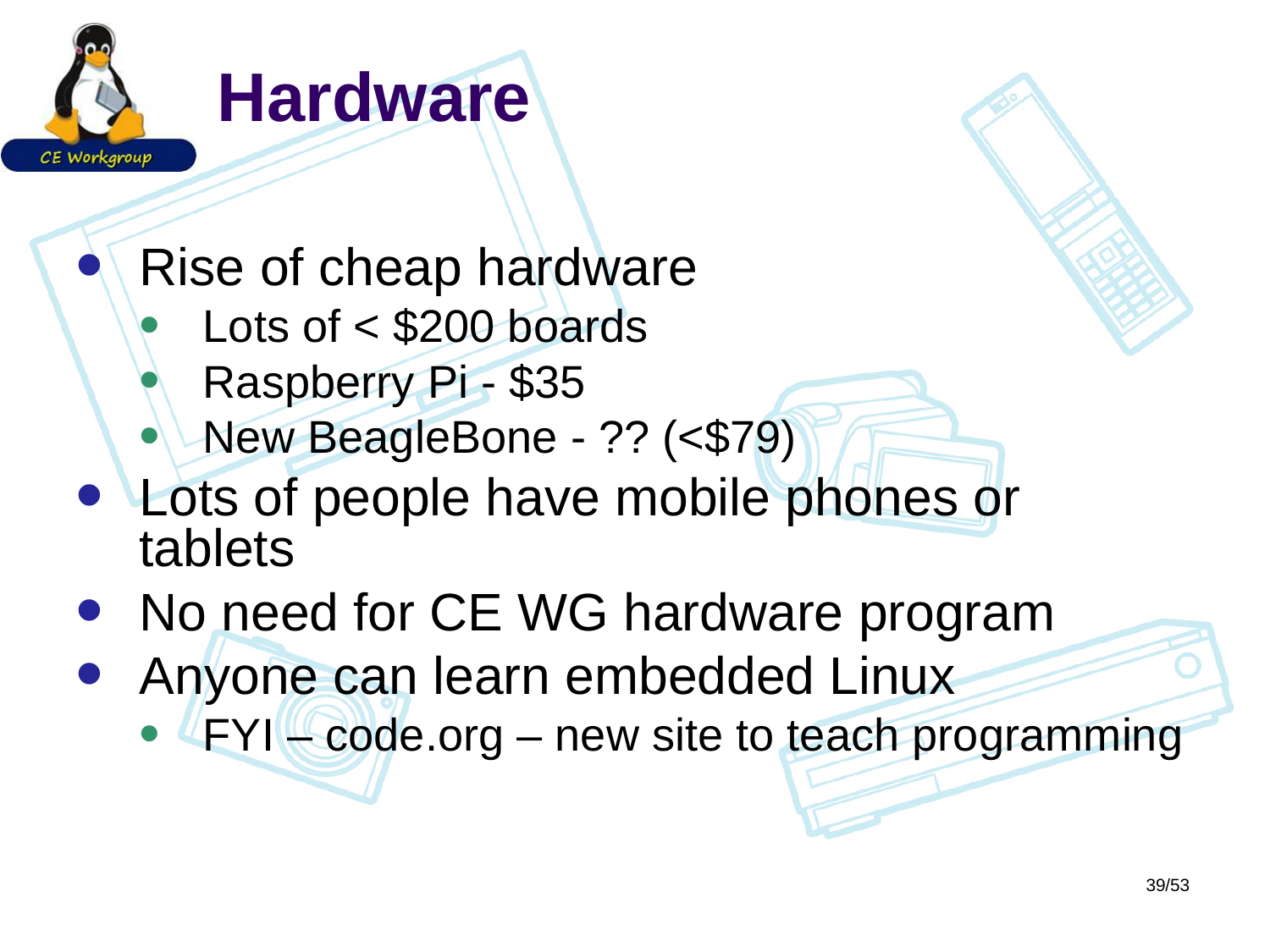

# Hardware
Rise of cheap hardware
Lots of < $200 boards
Raspberry Pi - $35
New BeagleBone - ?? (<$79)
Lots of people have mobile phones or tablets
No need for CE WG hardware program
Anyone can learn embedded Linux
FYI – code.org – new site to teach programming
39/53